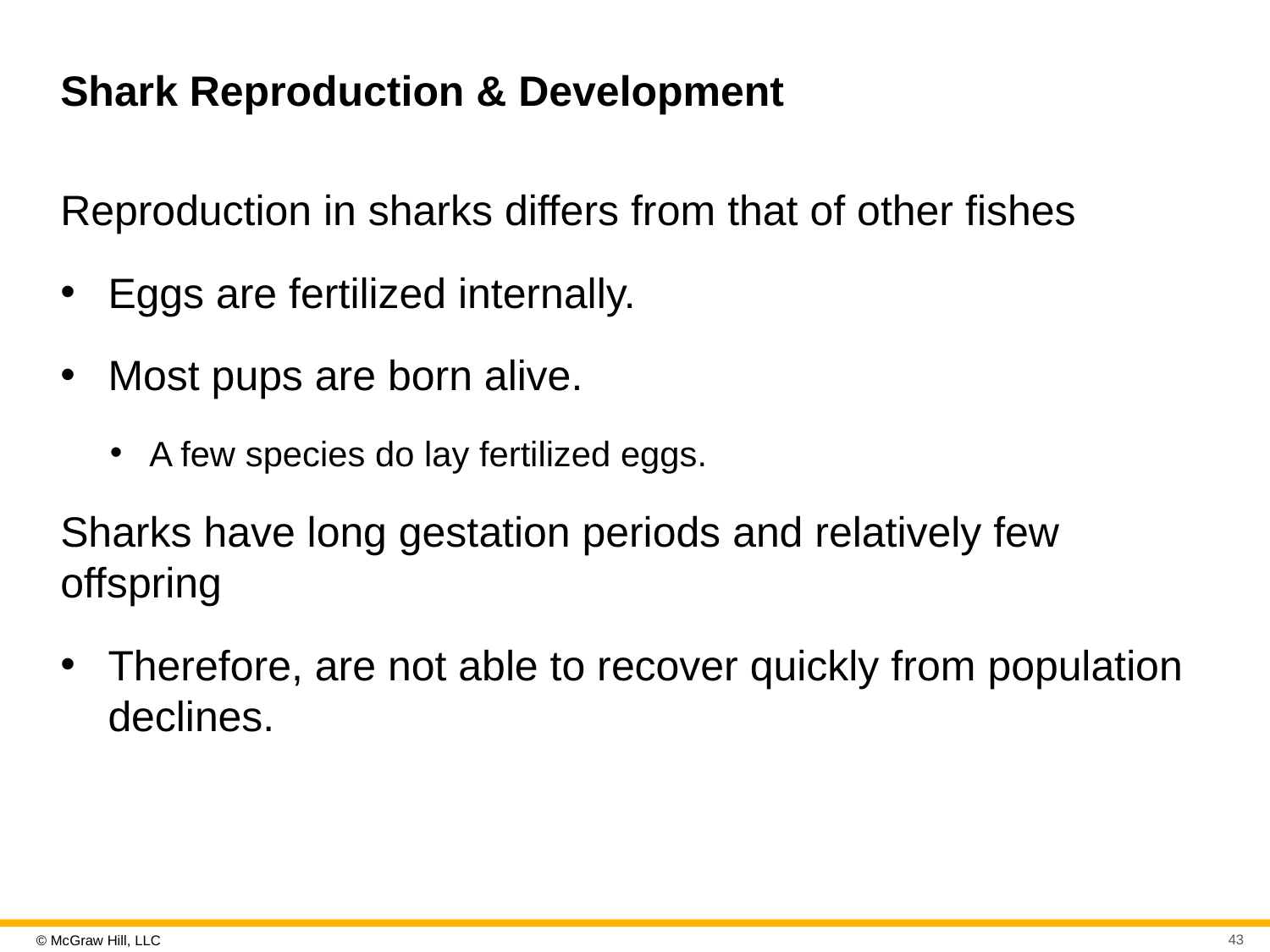

# Shark Reproduction & Development
Reproduction in sharks differs from that of other fishes
Eggs are fertilized internally.
Most pups are born alive.
A few species do lay fertilized eggs.
Sharks have long gestation periods and relatively few offspring
Therefore, are not able to recover quickly from population declines.
43